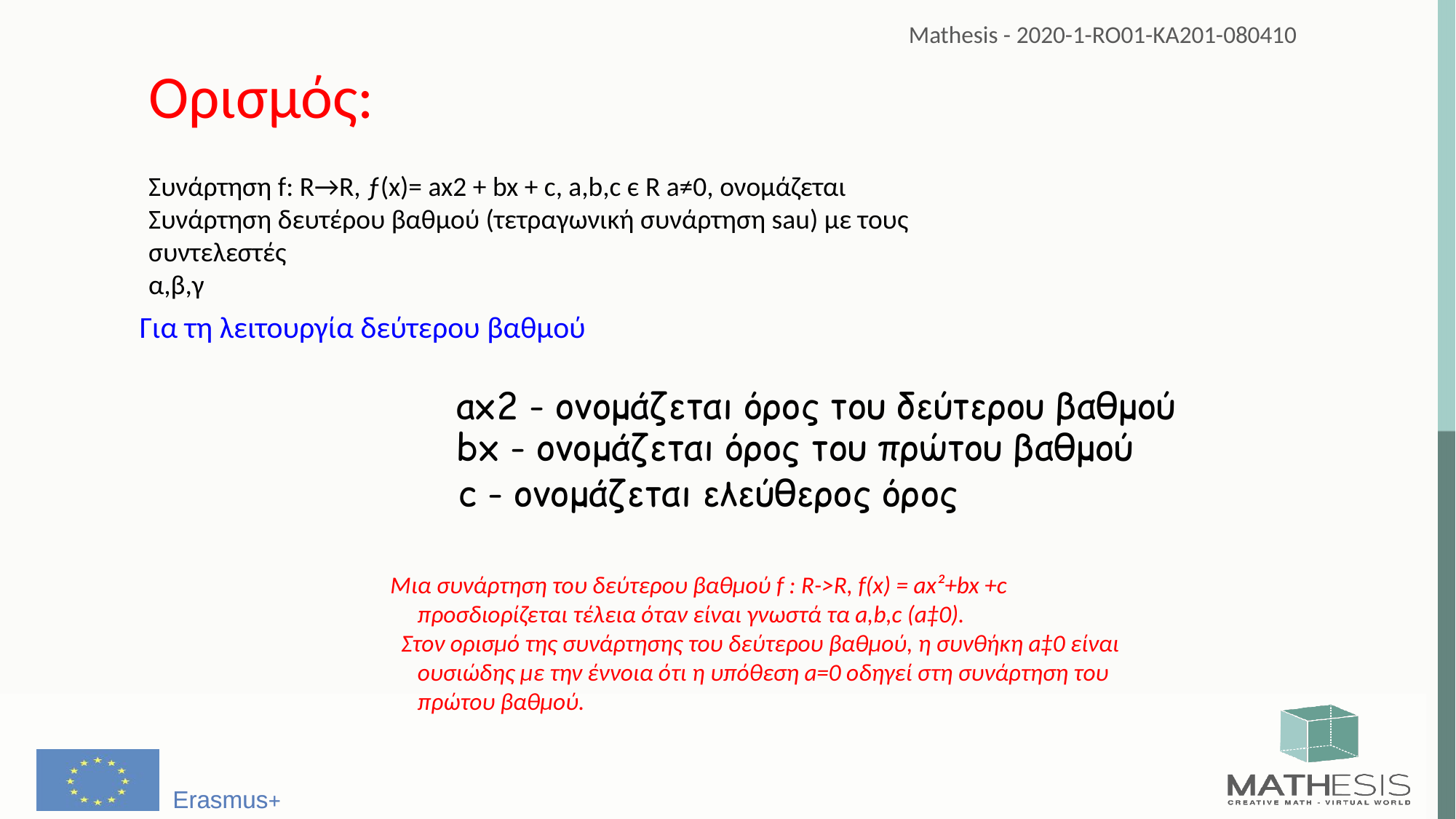

Ορισμός:

Συνάρτηση f: R→R, ƒ(x)= ax2 + bx + c, a,b,c є R a≠0, ονομάζεται
Συνάρτηση δευτέρου βαθμού (τετραγωνική συνάρτηση sau) με τους συντελεστές
α,β,γ

Για τη λειτουργία δεύτερου βαθμού

ax2 - ονομάζεται όρος του δεύτερου βαθμού

bx - ονομάζεται όρος του πρώτου βαθμού

 c - ονομάζεται ελεύθερος όρος

Μια συνάρτηση του δεύτερου βαθμού f : R->R, f(x) = ax²+bx +c
     προσδιορίζεται τέλεια όταν είναι γνωστά τα a,b,c (a‡0).
  Στον ορισμό της συνάρτησης του δεύτερου βαθμού, η συνθήκη a‡0 είναι
     ουσιώδης με την έννοια ότι η υπόθεση a=0 οδηγεί στη συνάρτηση του
     πρώτου βαθμού.